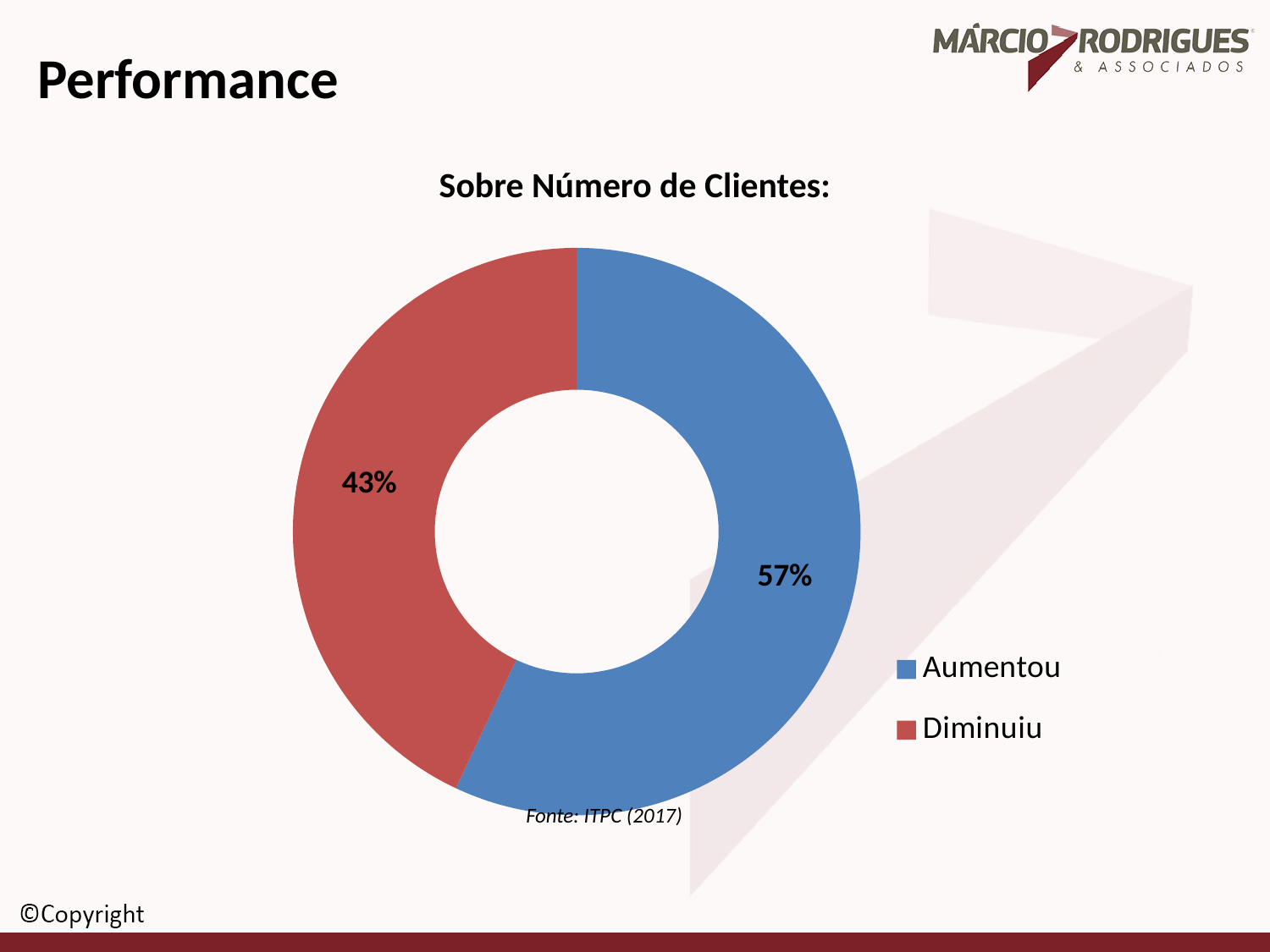

Performance
Sobre Número de Clientes:

### Chart

| Category |  |
|---|---|
| Aumentou | 0.57 |
| Diminuiu | 0.43 |
Fonte: ITPC (2017)